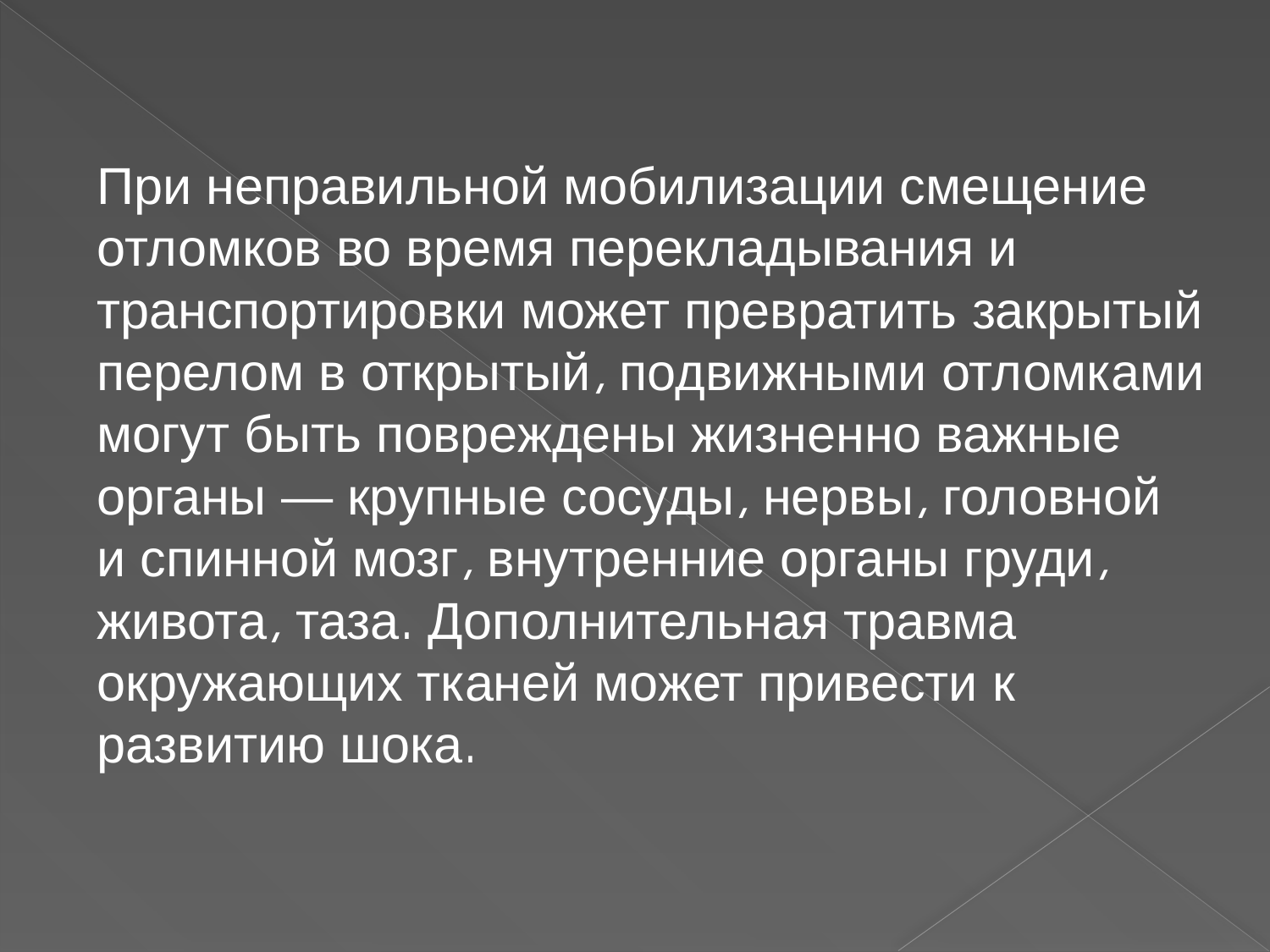

При неправильной мобилизации смещение отломков во время перекладывания и транспортировки может превратить закрытый перелом в открытый, подвижными отломками могут быть повреждены жизненно важные органы — крупные сосуды, нервы, головной и спинной мозг, внутренние органы груди, живота, таза. Дополнительная травма окружающих тканей может привести к развитию шока.